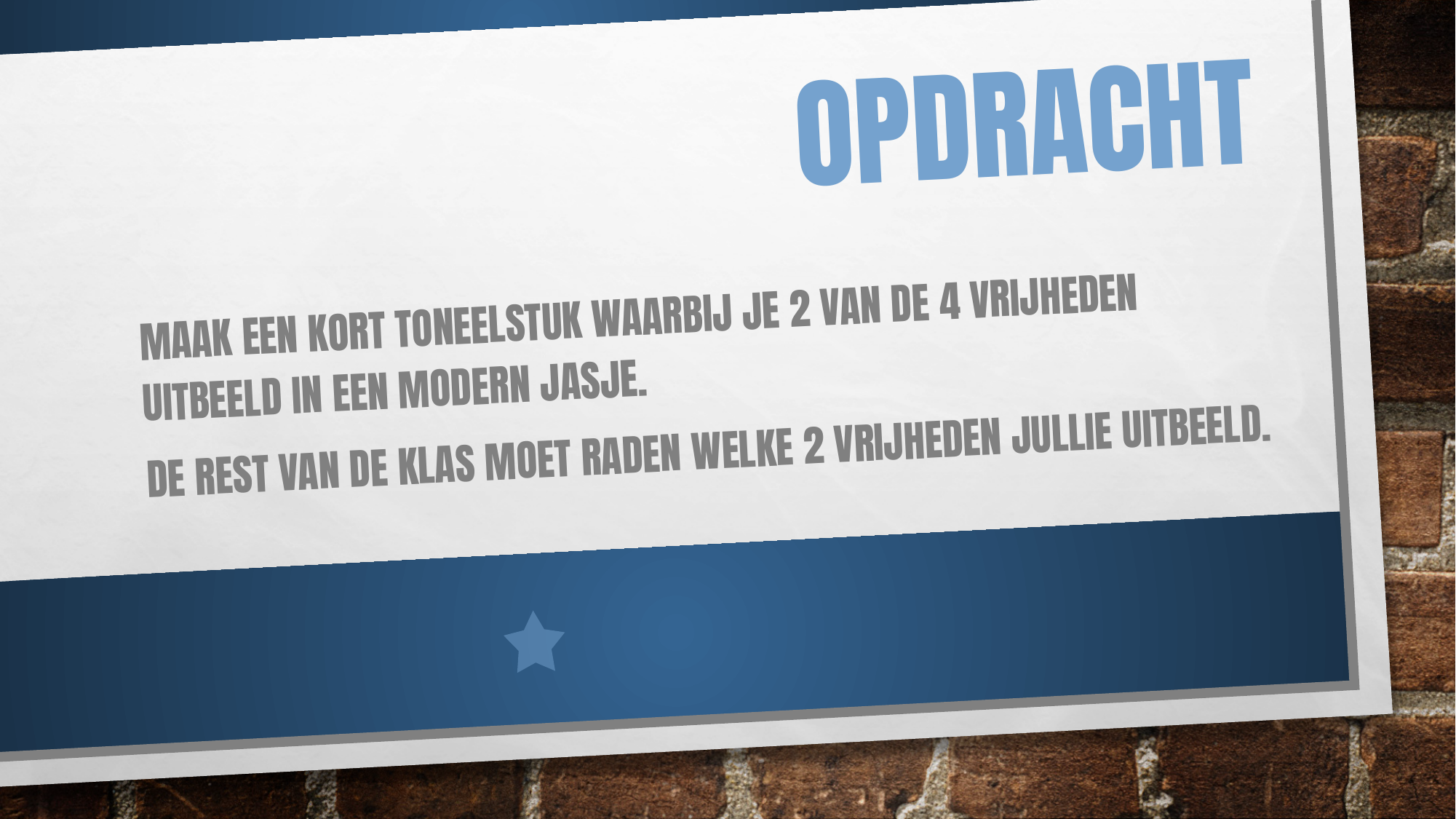

# Opdracht
Maak een kort toneelstuk waarbij je 2 van de 4 vrijheden uitbeeld in een modern jasje.
De rest van de klas moet raden welke 2 vrijheden jullie uitbeeld.